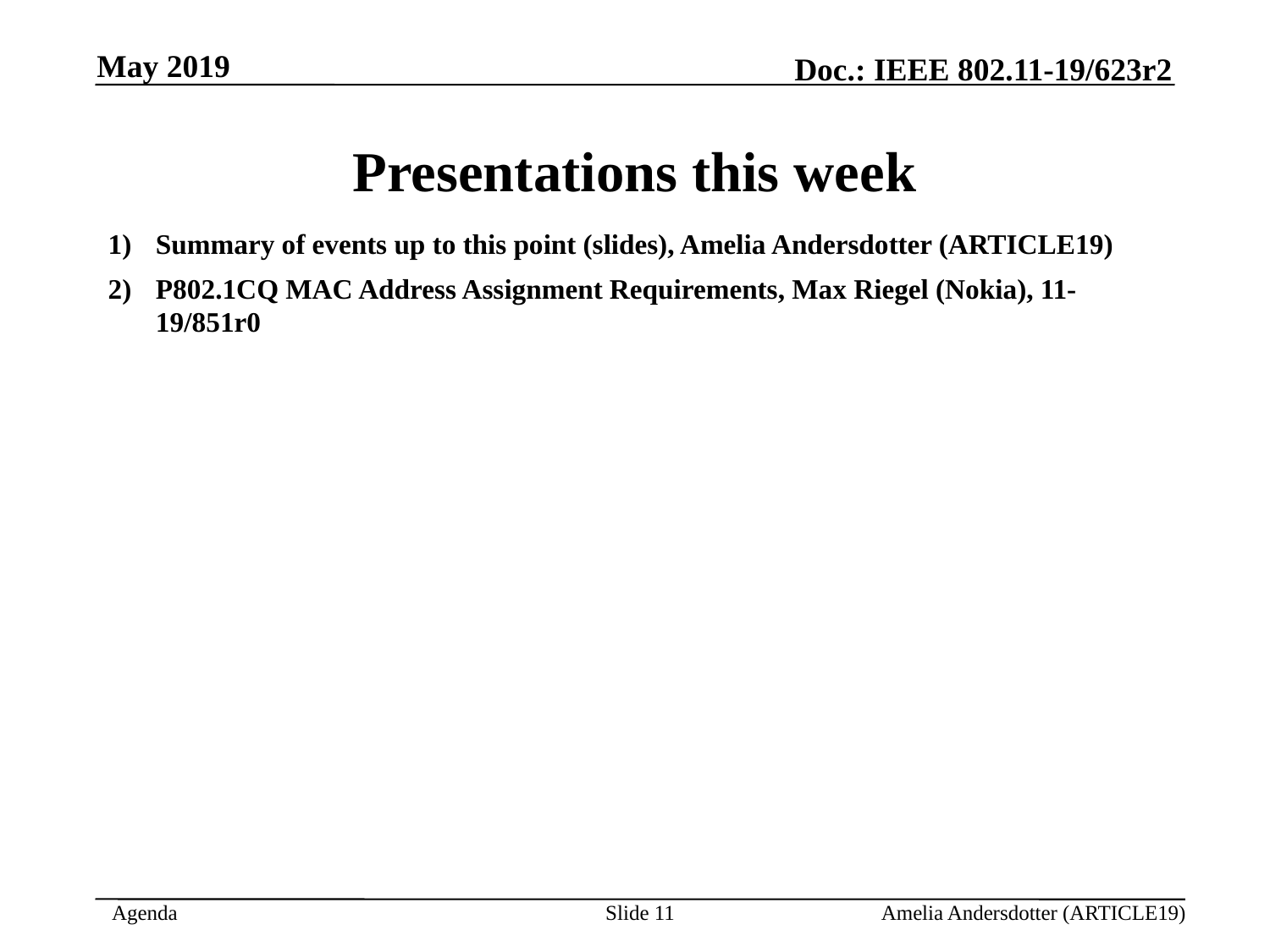

May 2019
Presentations this week
Summary of events up to this point (slides), Amelia Andersdotter (ARTICLE19)
P802.1CQ MAC Address Assignment Requirements, Max Riegel (Nokia), 11-19/851r0
Slide 11
Amelia Andersdotter (ARTICLE19)